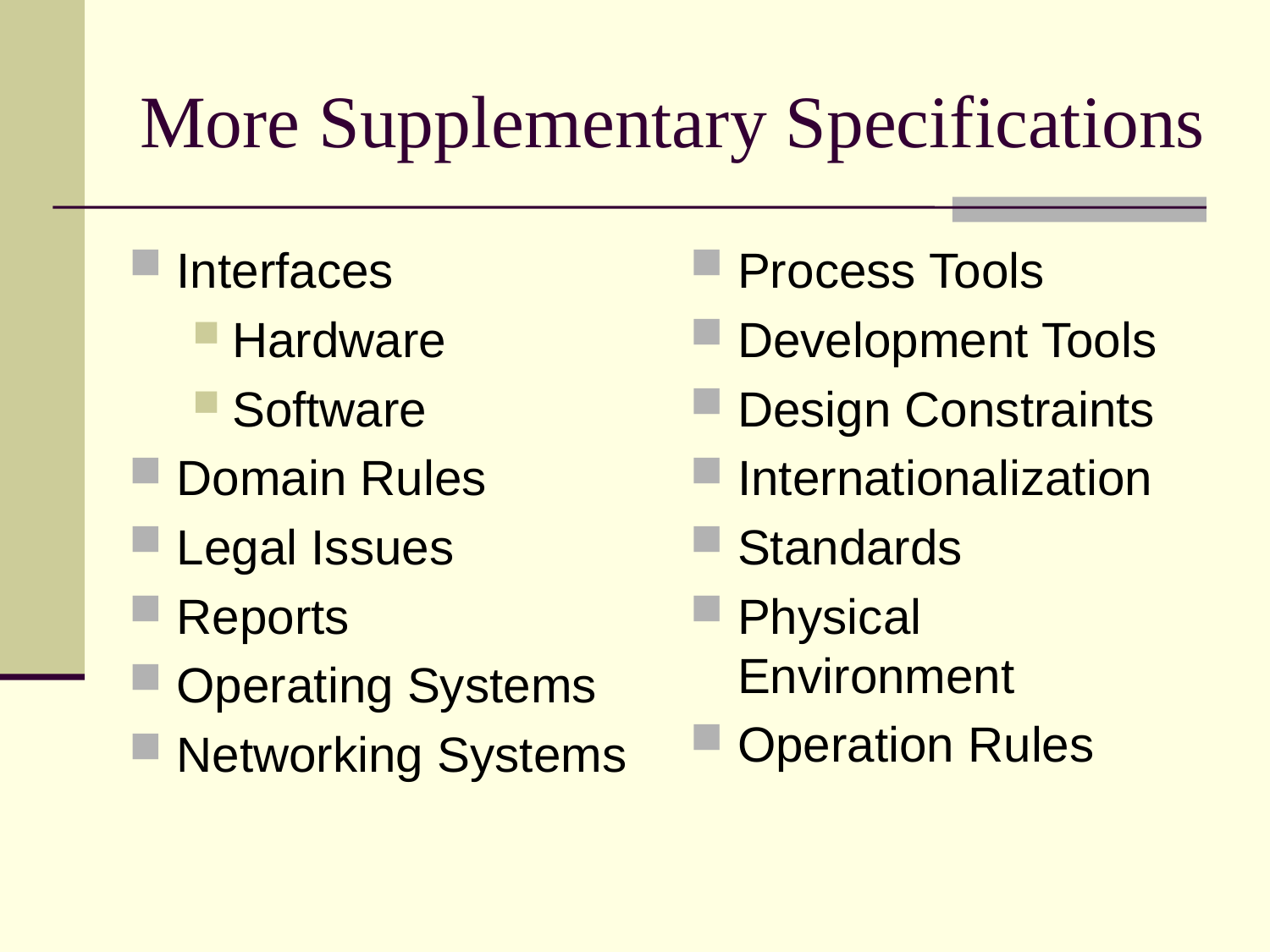

# More Supplementary Specifications
Interfaces
Hardware
Software
Domain Rules
Legal Issues
Reports
Operating Systems
Networking Systems
Process Tools
Development Tools
Design Constraints
Internationalization
Standards
Physical Environment
Operation Rules